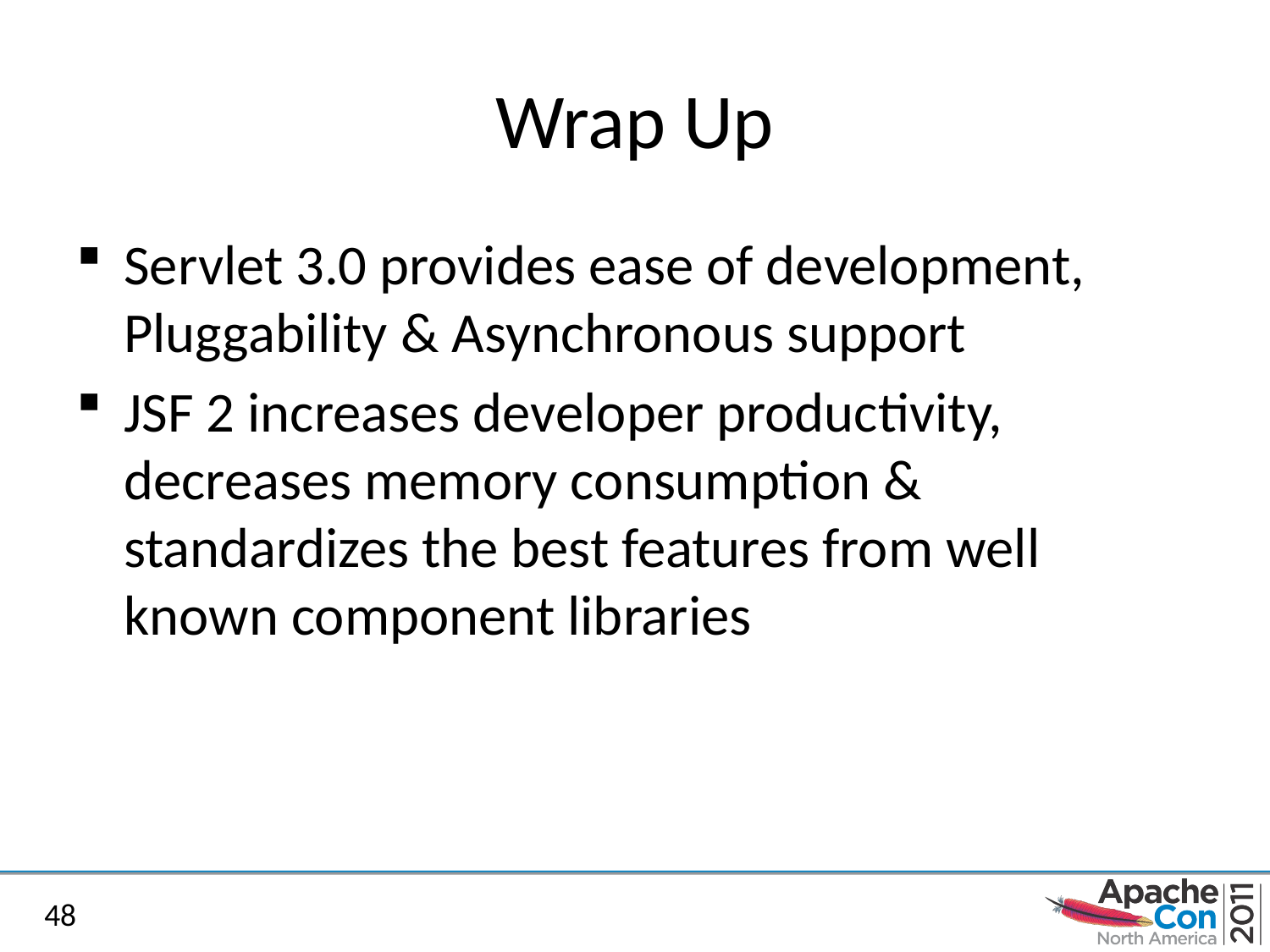

# Wrap Up
Servlet 3.0 provides ease of development, Pluggability & Asynchronous support
JSF 2 increases developer productivity, decreases memory consumption & standardizes the best features from well known component libraries